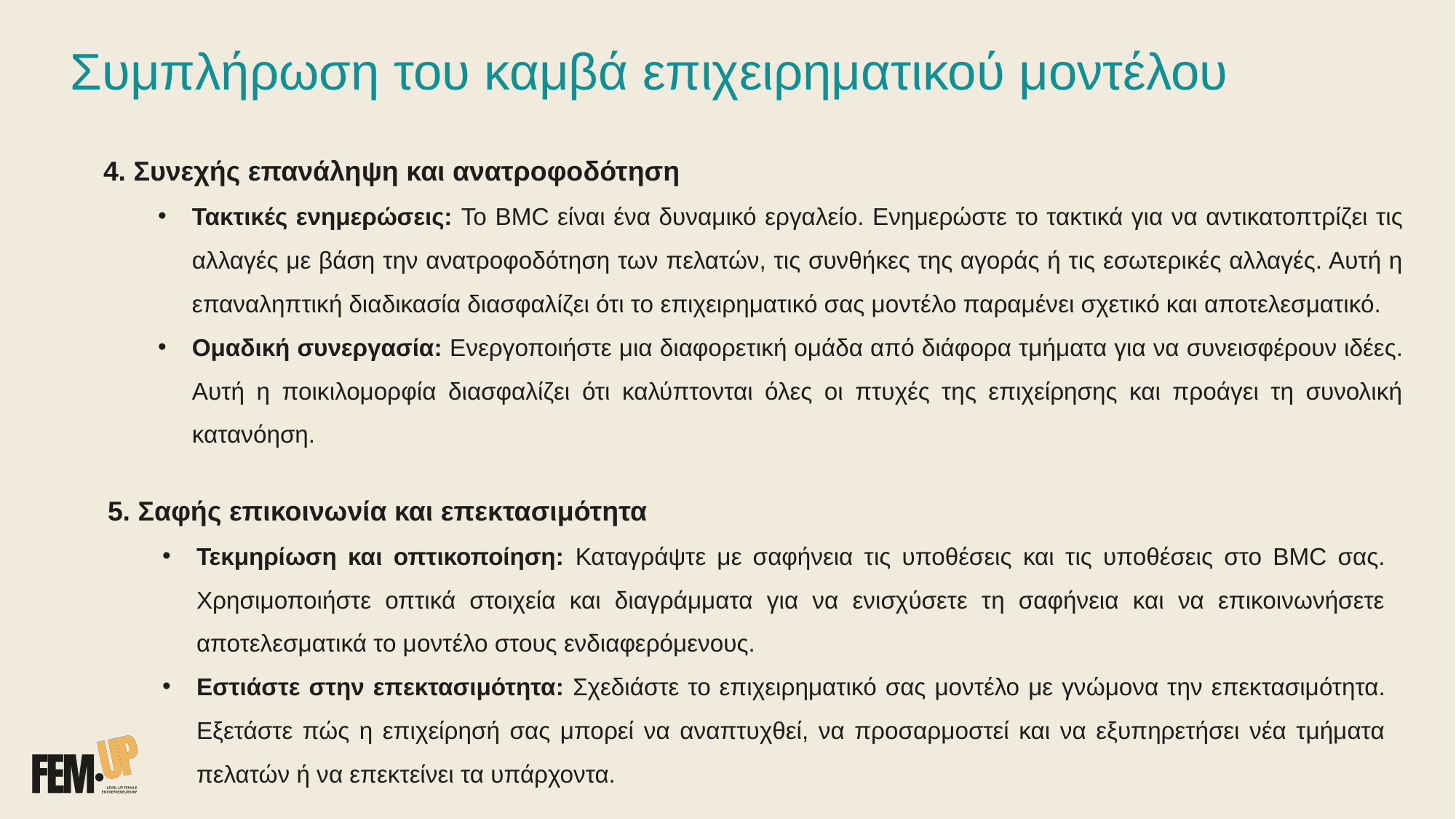

# Συμπλήρωση του καμβά επιχειρηματικού μοντέλου
4. Συνεχής επανάληψη και ανατροφοδότηση
Τακτικές ενημερώσεις: Το BMC είναι ένα δυναμικό εργαλείο. Ενημερώστε το τακτικά για να αντικατοπτρίζει τις αλλαγές με βάση την ανατροφοδότηση των πελατών, τις συνθήκες της αγοράς ή τις εσωτερικές αλλαγές. Αυτή η επαναληπτική διαδικασία διασφαλίζει ότι το επιχειρηματικό σας μοντέλο παραμένει σχετικό και αποτελεσματικό.
Ομαδική συνεργασία: Ενεργοποιήστε μια διαφορετική ομάδα από διάφορα τμήματα για να συνεισφέρουν ιδέες. Αυτή η ποικιλομορφία διασφαλίζει ότι καλύπτονται όλες οι πτυχές της επιχείρησης και προάγει τη συνολική κατανόηση.
5. Σαφής επικοινωνία και επεκτασιμότητα
Τεκμηρίωση και οπτικοποίηση: Καταγράψτε με σαφήνεια τις υποθέσεις και τις υποθέσεις στο BMC σας. Χρησιμοποιήστε οπτικά στοιχεία και διαγράμματα για να ενισχύσετε τη σαφήνεια και να επικοινωνήσετε αποτελεσματικά το μοντέλο στους ενδιαφερόμενους.
Εστιάστε στην επεκτασιμότητα: Σχεδιάστε το επιχειρηματικό σας μοντέλο με γνώμονα την επεκτασιμότητα. Εξετάστε πώς η επιχείρησή σας μπορεί να αναπτυχθεί, να προσαρμοστεί και να εξυπηρετήσει νέα τμήματα πελατών ή να επεκτείνει τα υπάρχοντα.